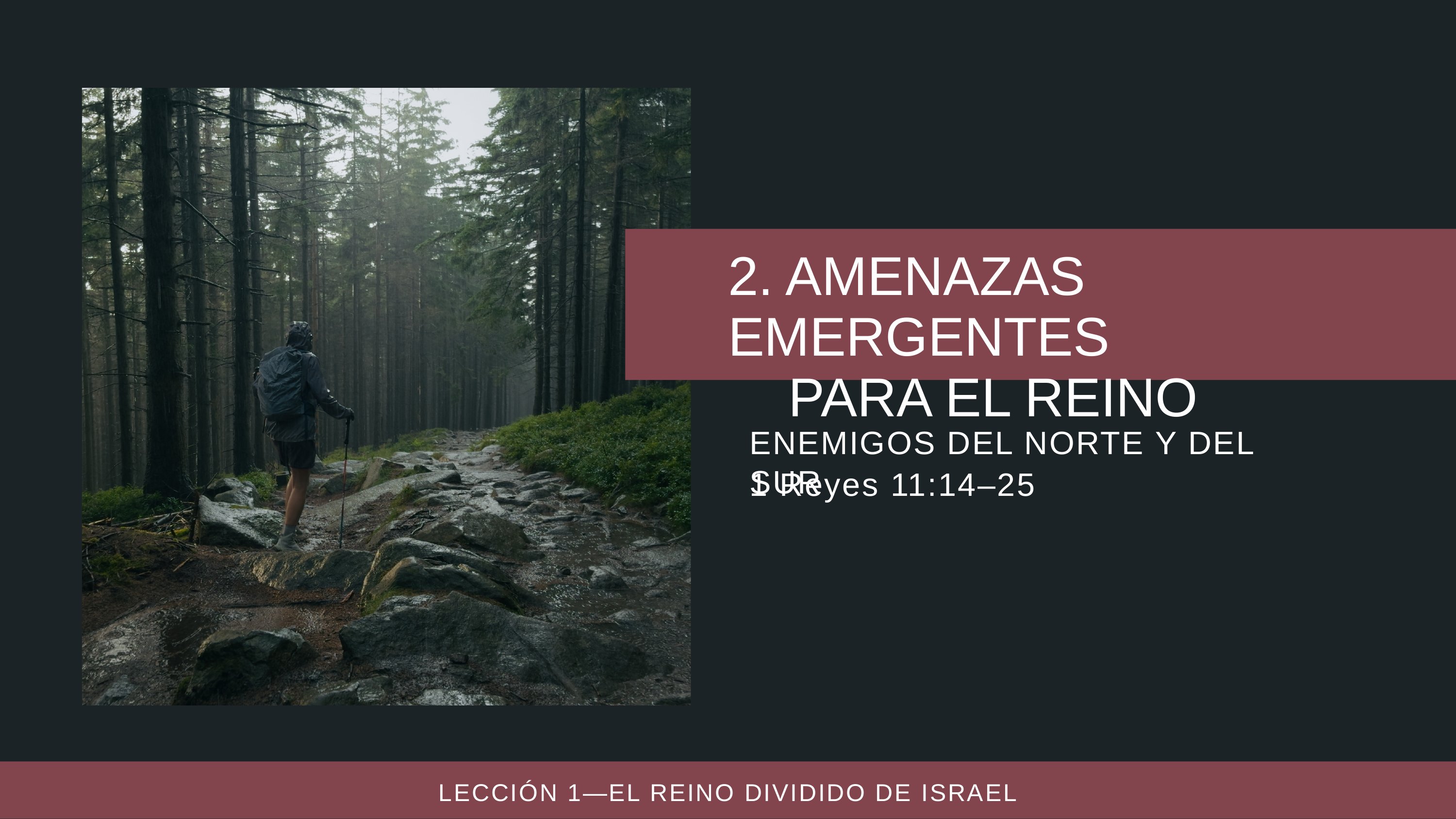

ENEMIGOS DEL NORTE Y DEL SUR
1 Reyes 11:14–25